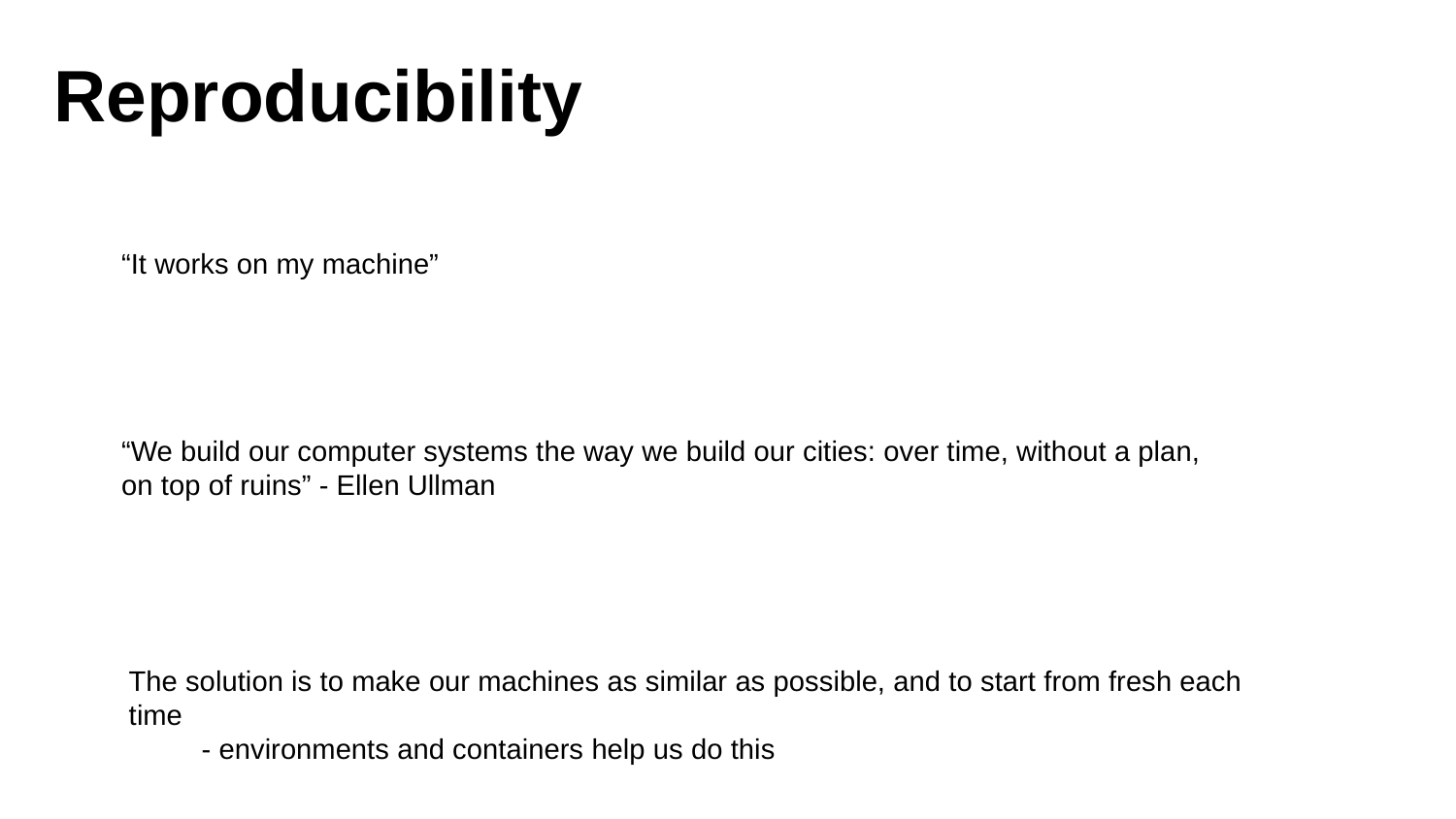

Reproducibility
“It works on my machine”
“We build our computer systems the way we build our cities: over time, without a plan, on top of ruins” - Ellen Ullman
The solution is to make our machines as similar as possible, and to start from fresh each time
- environments and containers help us do this